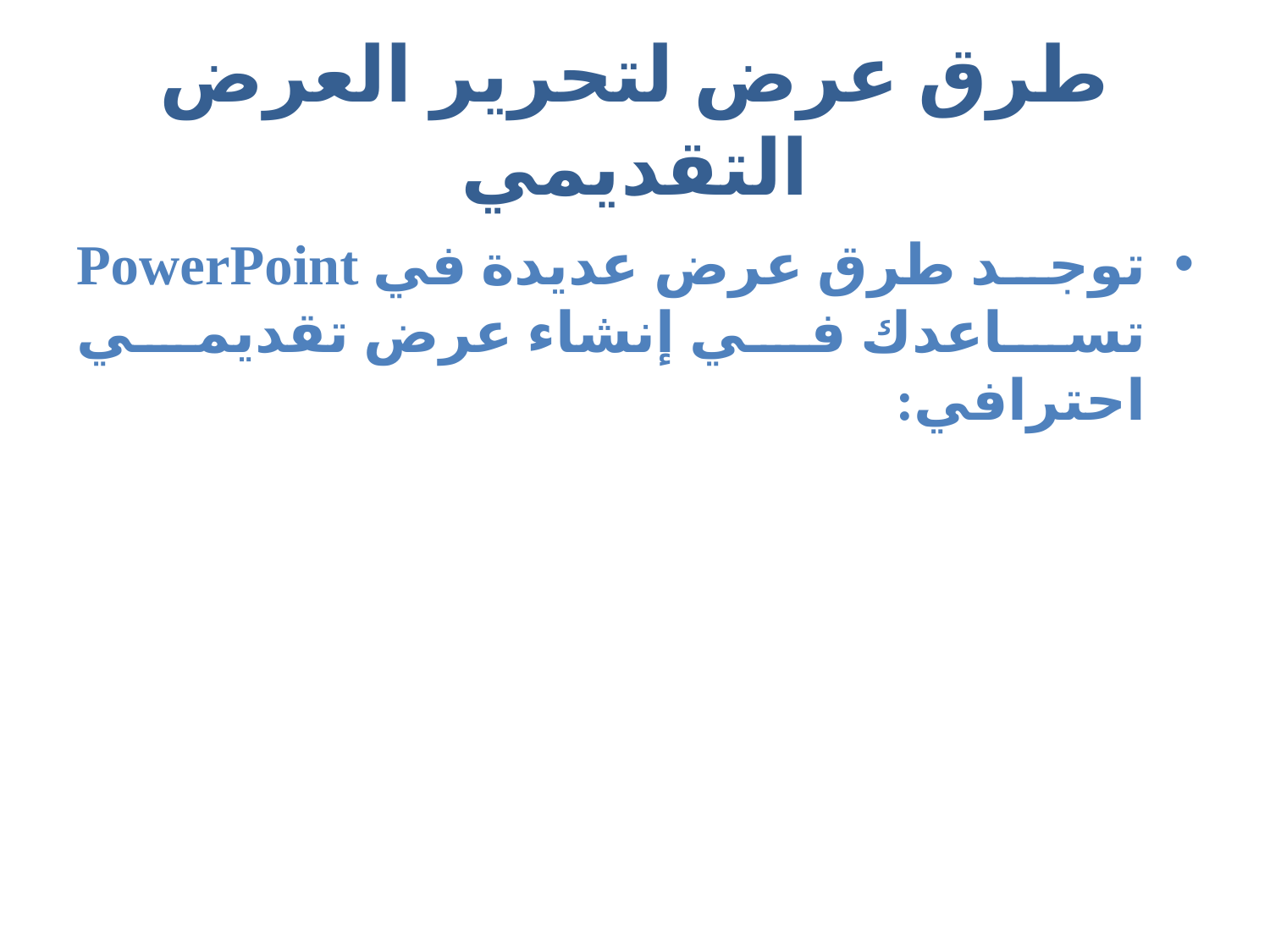

# طرق عرض لتحرير العرض التقديمي
توجد طرق عرض عديدة في PowerPoint تساعدك في إنشاء عرض تقديمي احترافي: